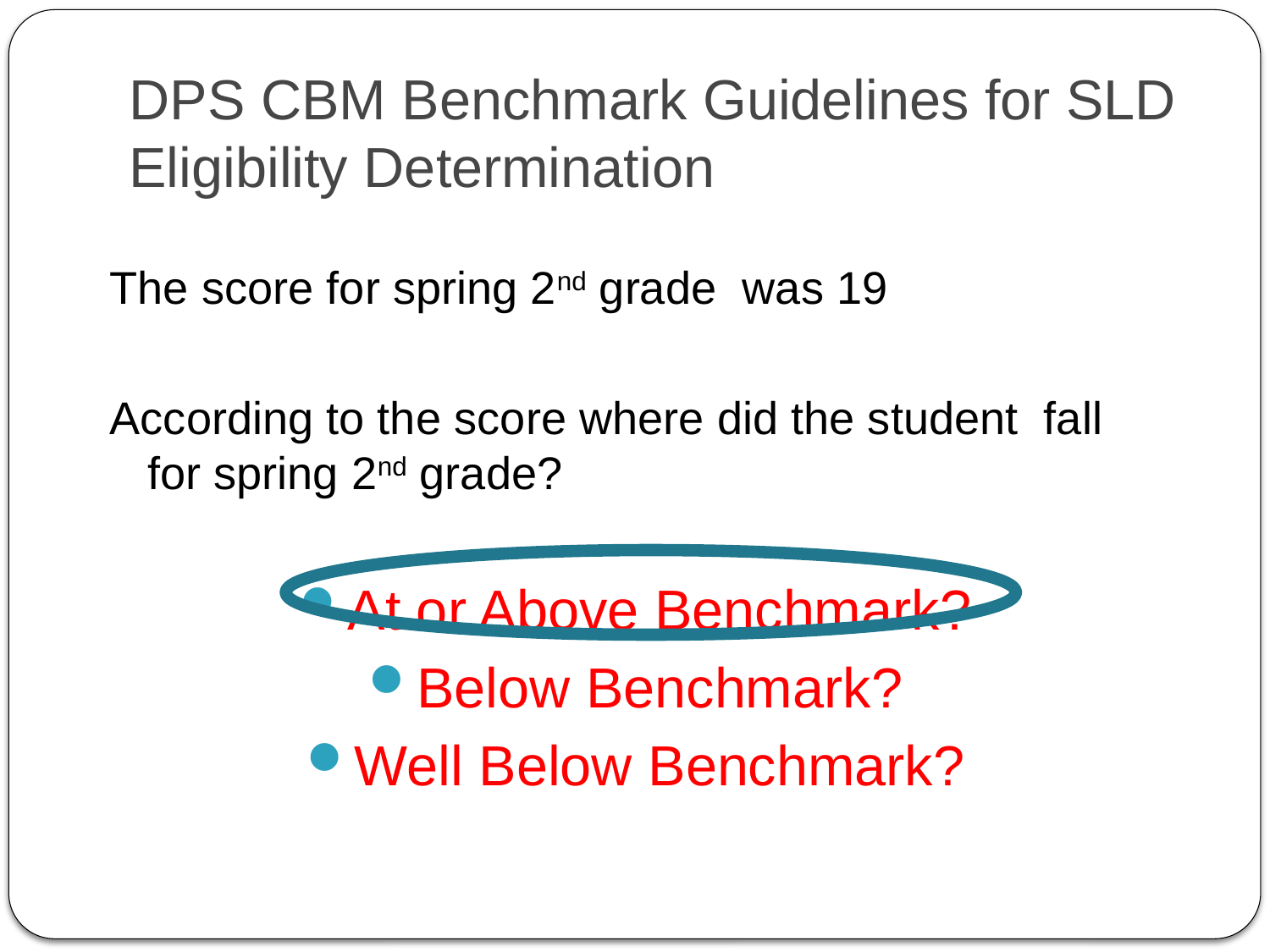

# DPS CBM Benchmark Guidelines for SLD Eligibility Determination
The score for spring 2nd grade  was 19

According to the score where did the student  fall for spring 2nd grade?

At or Above Benchmark?
Below Benchmark?
Well Below Benchmark?